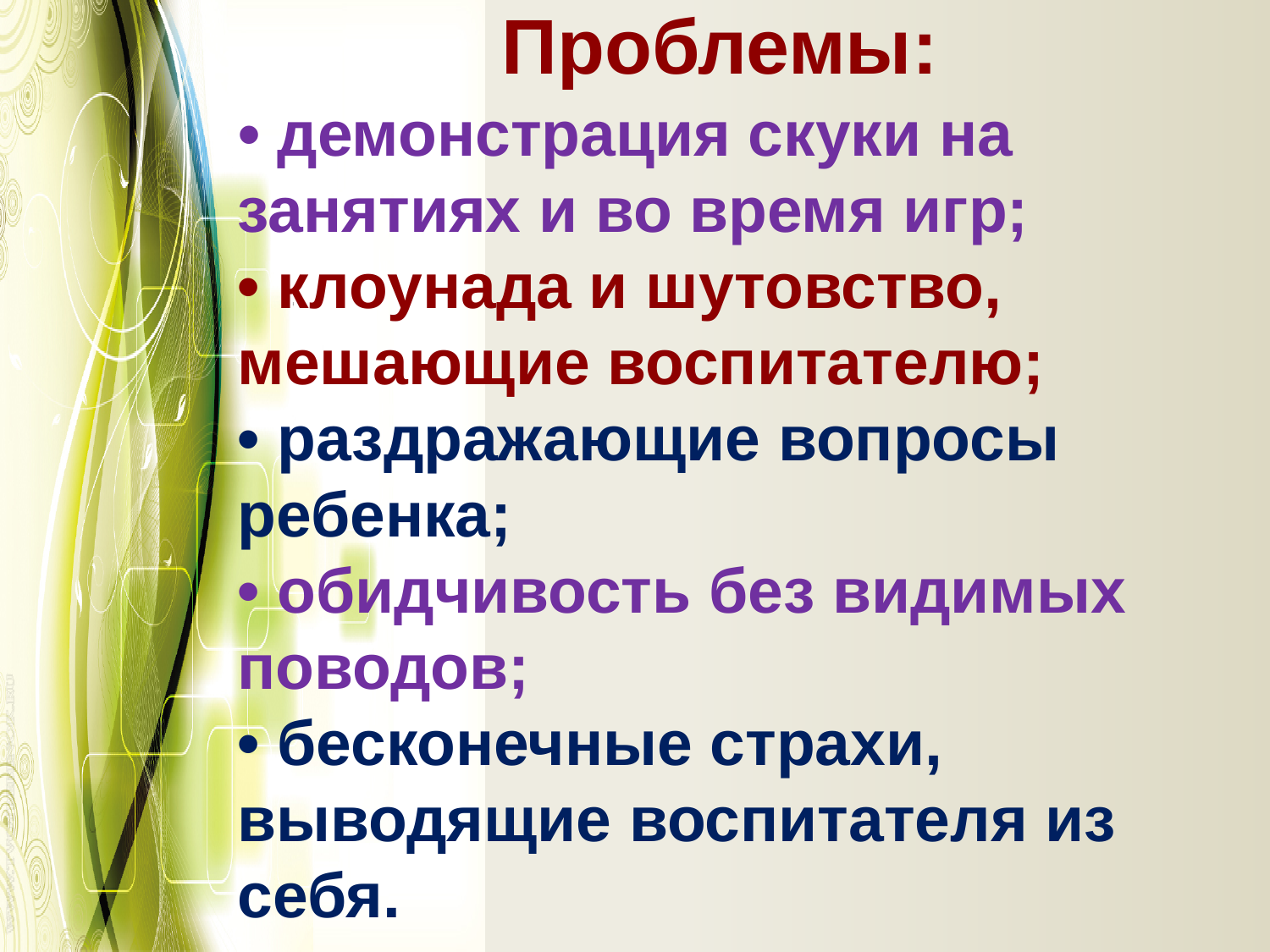

Проблемы:
# • демонстрация скуки на занятиях и во время игр; • клоунада и шутовство, мешающие воспитателю; • раздражающие вопросы ребенка; • обидчивость без видимых поводов; • бесконечные страхи, выводящие воспитателя из себя.